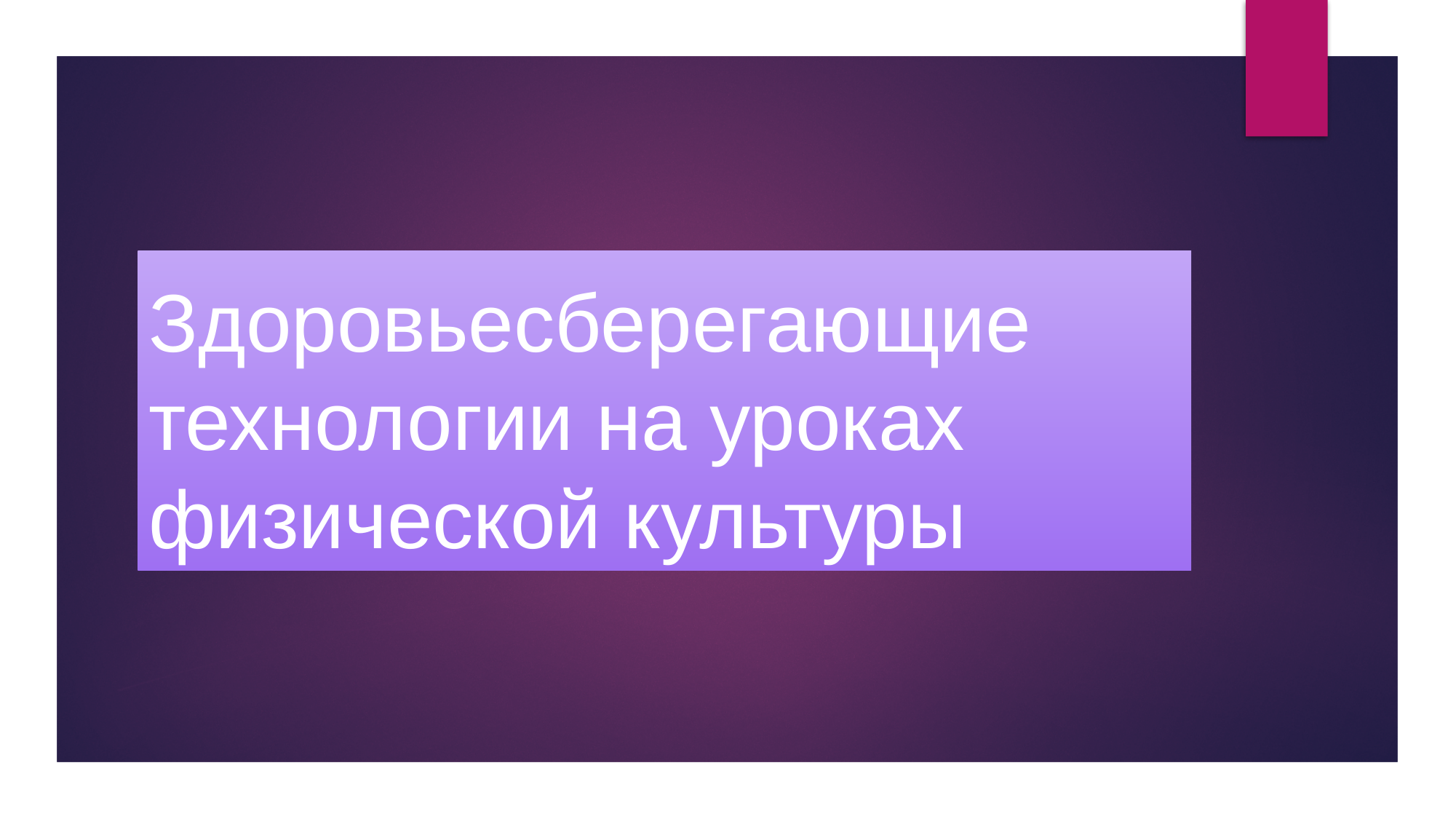

# Здоровьесберегающие технологии на уроках физической культуры